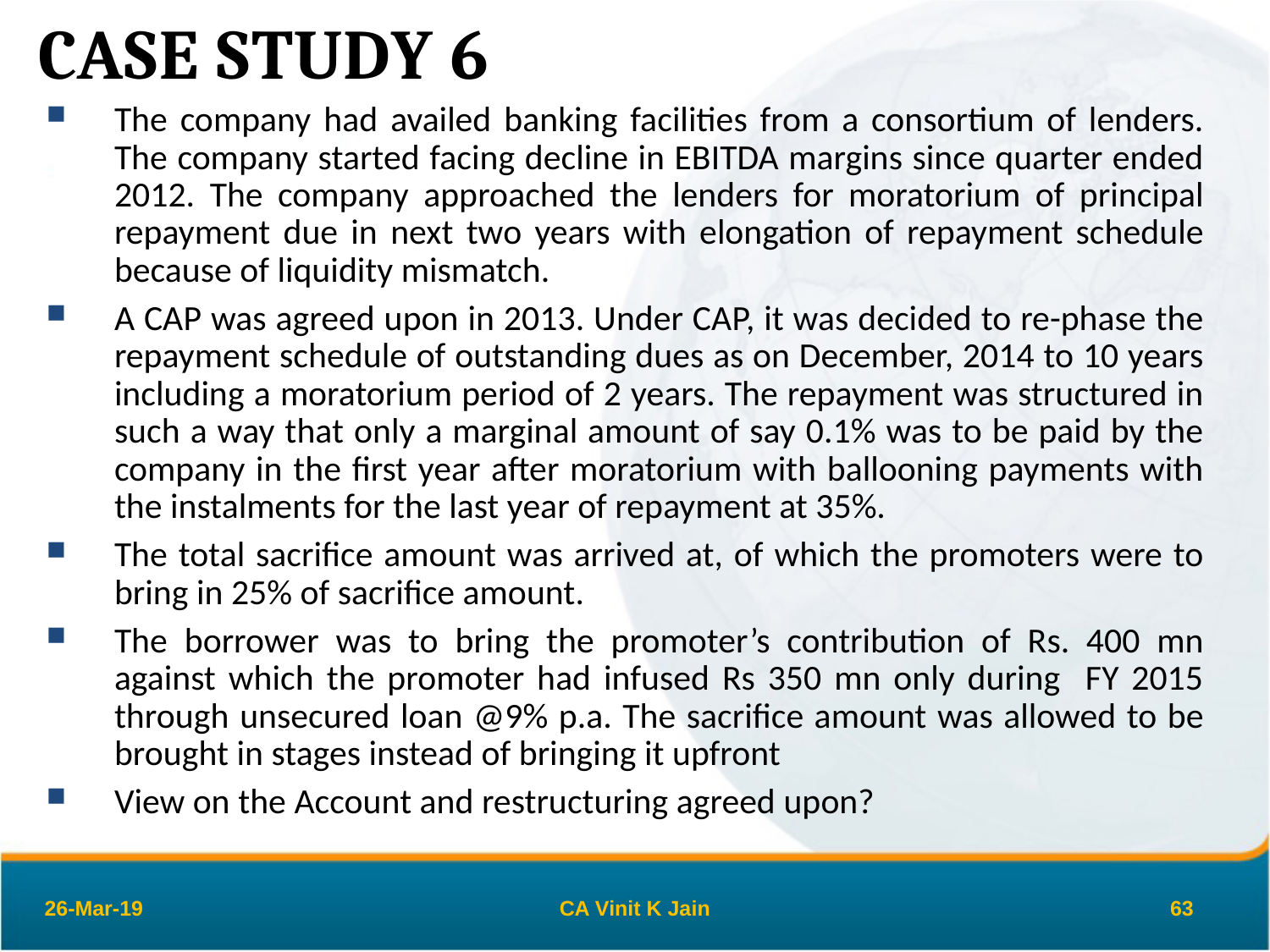

# CASE STUDY 6
The company had availed banking facilities from a consortium of lenders. The company started facing decline in EBITDA margins since quarter ended 2012. The company approached the lenders for moratorium of principal repayment due in next two years with elongation of repayment schedule because of liquidity mismatch.
A CAP was agreed upon in 2013. Under CAP, it was decided to re-phase the repayment schedule of outstanding dues as on December, 2014 to 10 years including a moratorium period of 2 years. The repayment was structured in such a way that only a marginal amount of say 0.1% was to be paid by the company in the first year after moratorium with ballooning payments with the instalments for the last year of repayment at 35%.
The total sacrifice amount was arrived at, of which the promoters were to bring in 25% of sacrifice amount.
The borrower was to bring the promoter’s contribution of Rs. 400 mn against which the promoter had infused Rs 350 mn only during  FY 2015 through unsecured loan @9% p.a. The sacrifice amount was allowed to be brought in stages instead of bringing it upfront
View on the Account and restructuring agreed upon?

26-Mar-19
CA Vinit K Jain
63